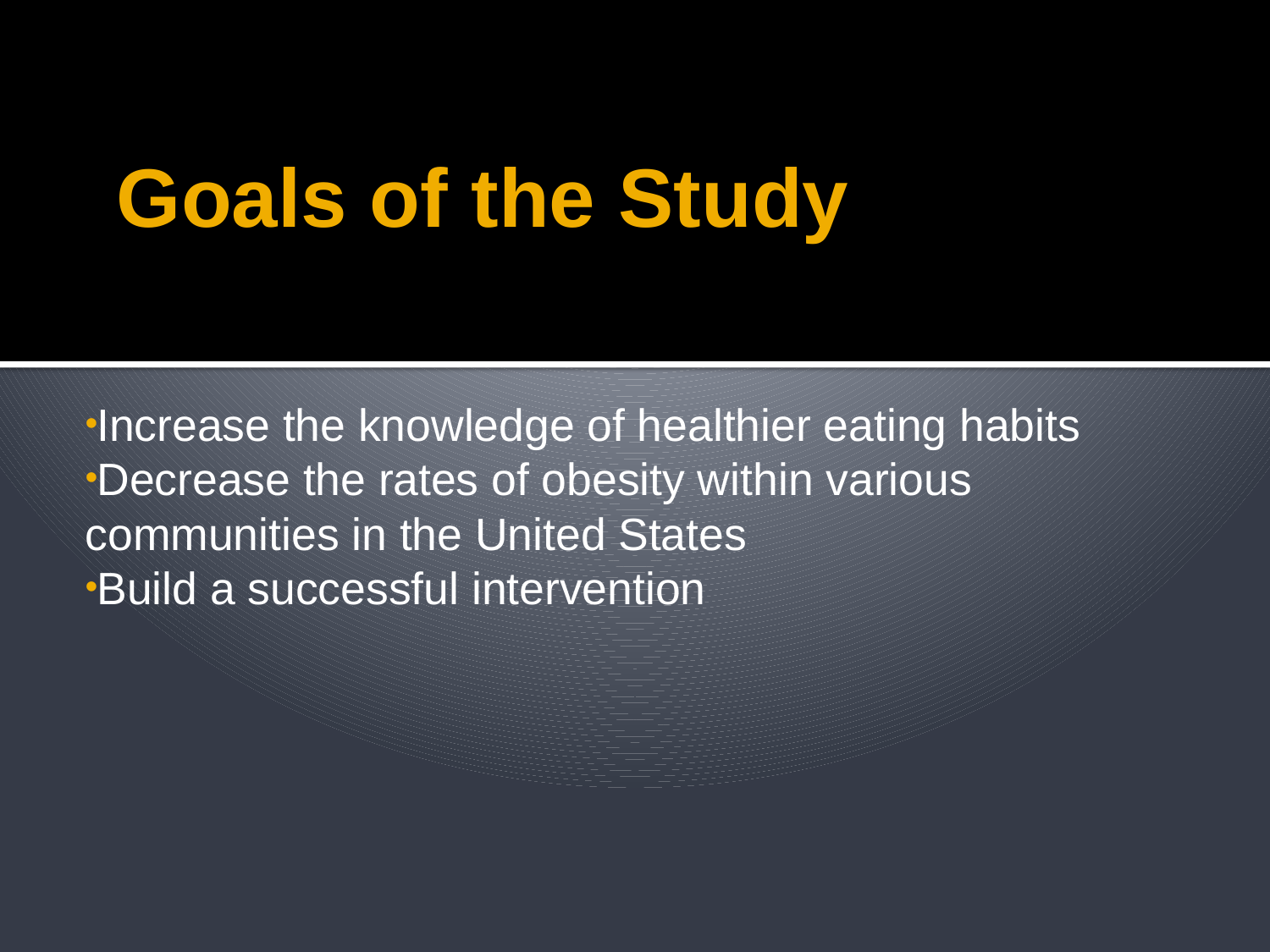

# Goals of the Study
Increase the knowledge of healthier eating habits
Decrease the rates of obesity within various communities in the United States
Build a successful intervention